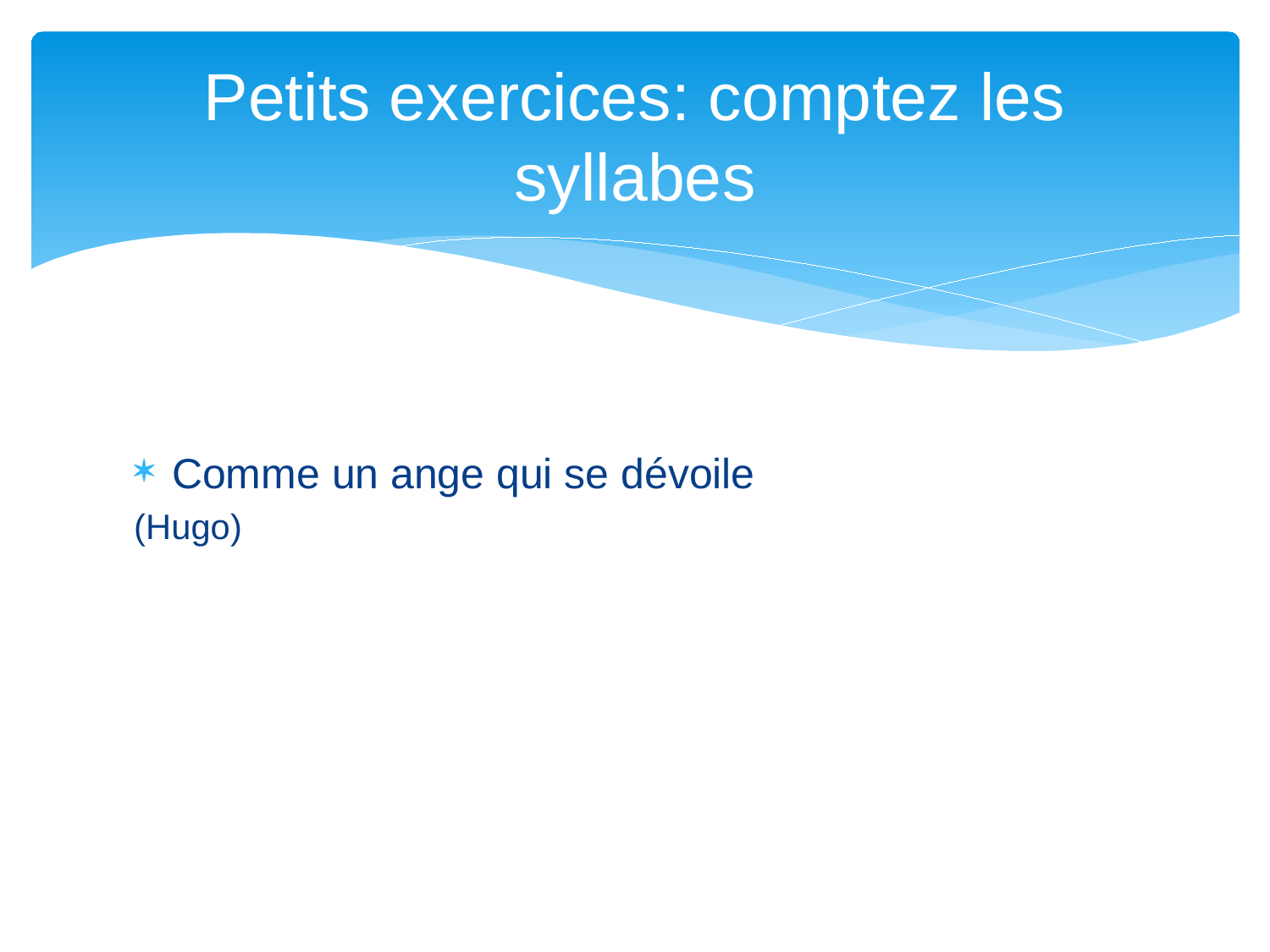

# Petits exercices: comptez les syllabes
Comme un ange qui se dévoile
(Hugo)